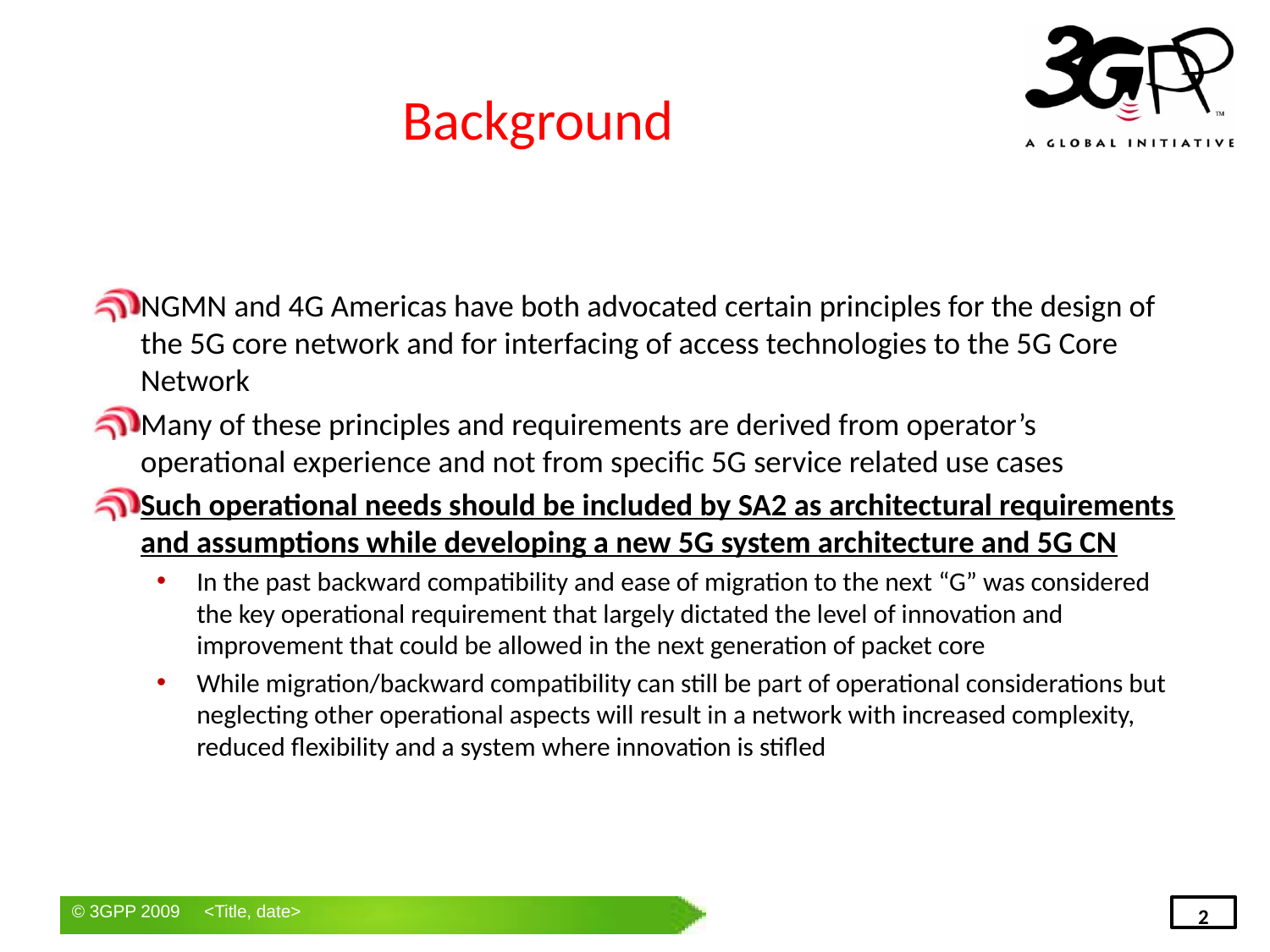

# Background
NGMN and 4G Americas have both advocated certain principles for the design of the 5G core network and for interfacing of access technologies to the 5G Core Network
Many of these principles and requirements are derived from operator’s operational experience and not from specific 5G service related use cases
Such operational needs should be included by SA2 as architectural requirements and assumptions while developing a new 5G system architecture and 5G CN
In the past backward compatibility and ease of migration to the next “G” was considered the key operational requirement that largely dictated the level of innovation and improvement that could be allowed in the next generation of packet core
While migration/backward compatibility can still be part of operational considerations but neglecting other operational aspects will result in a network with increased complexity, reduced flexibility and a system where innovation is stifled